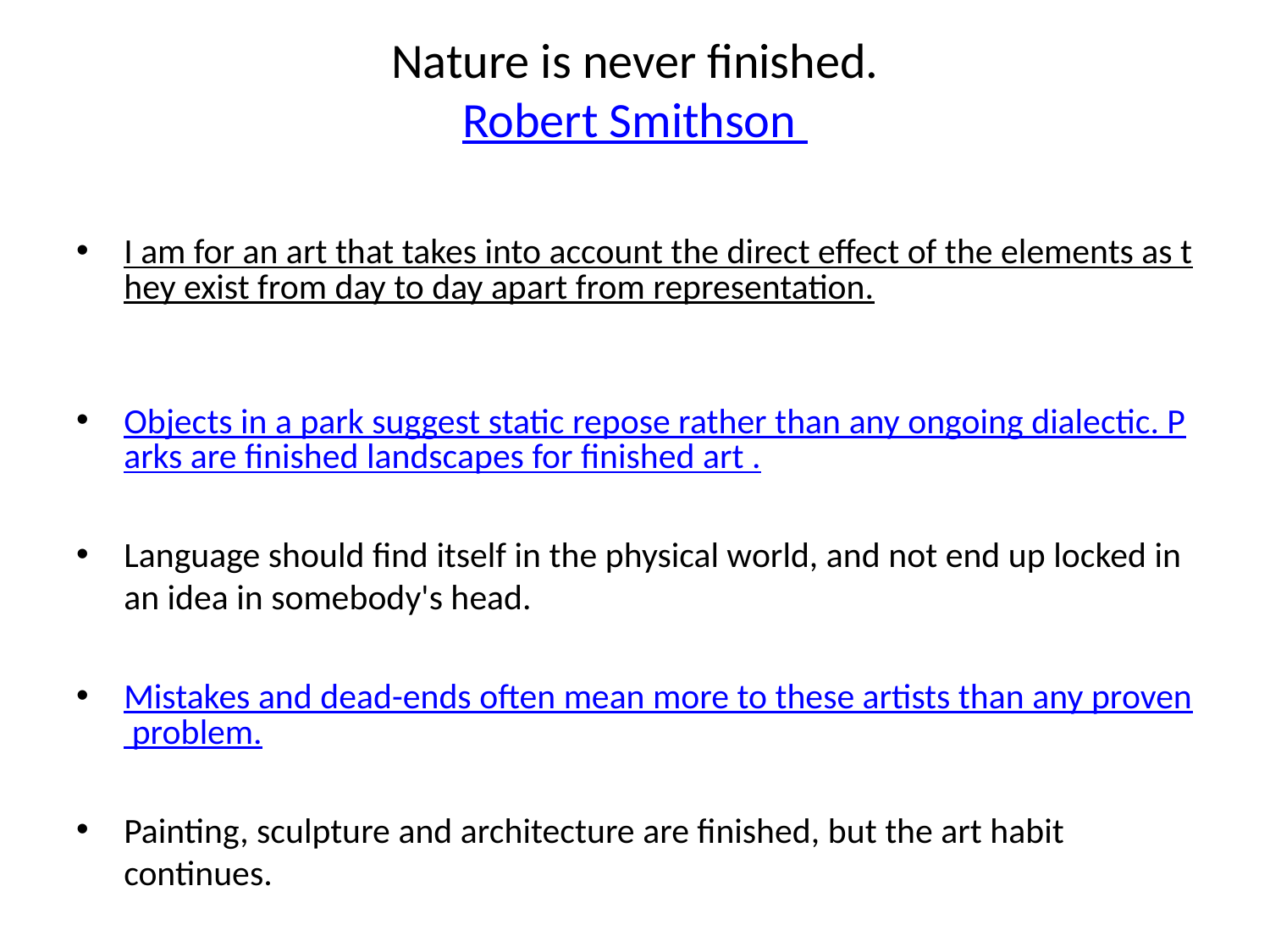

# Nature is never finished. Robert Smithson
I am for an art that takes into account the direct effect of the elements as they exist from day to day apart from representation.
Objects in a park suggest static repose rather than any ongoing dialectic. Parks are finished landscapes for finished art .

Language should find itself in the physical world, and not end up locked in an idea in somebody's head.

Mistakes and dead-ends often mean more to these artists than any proven problem.

Painting, sculpture and architecture are finished, but the art habit continues.